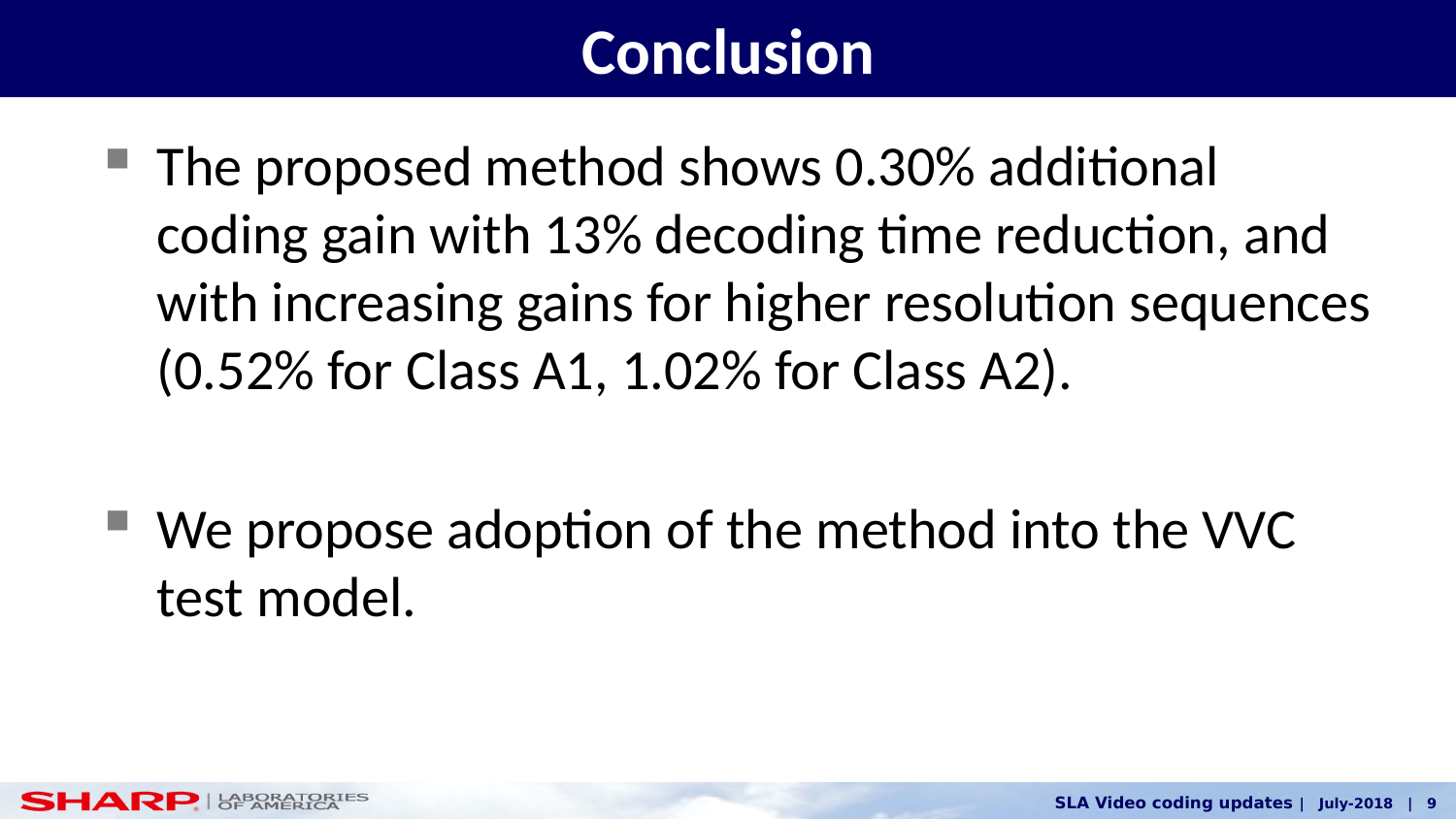

9
# Conclusion
The proposed method shows 0.30% additional coding gain with 13% decoding time reduction, and with increasing gains for higher resolution sequences (0.52% for Class A1, 1.02% for Class A2).

We propose adoption of the method into the VVC test model.